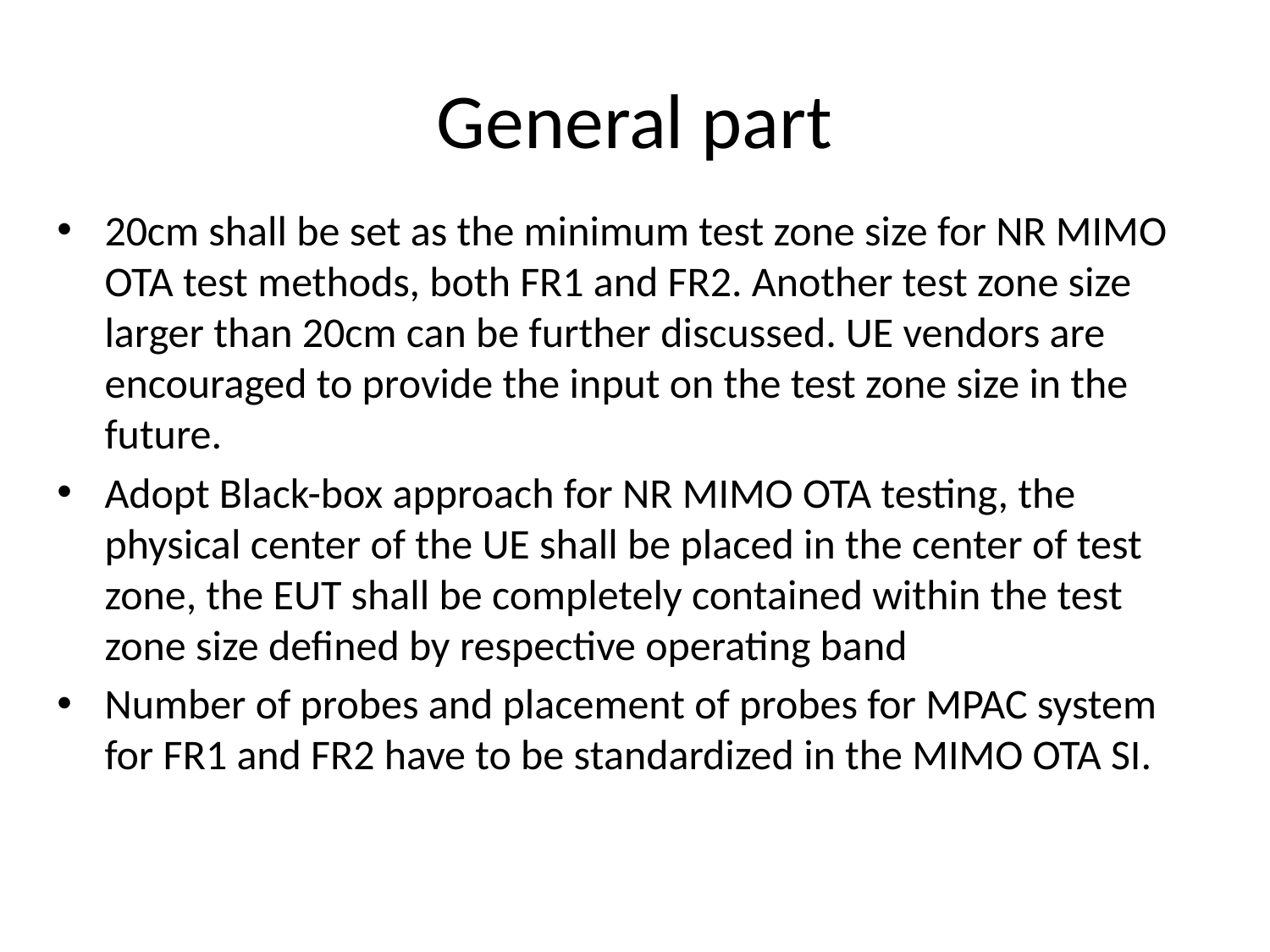

# General part
20cm shall be set as the minimum test zone size for NR MIMO OTA test methods, both FR1 and FR2. Another test zone size larger than 20cm can be further discussed. UE vendors are encouraged to provide the input on the test zone size in the future.
Adopt Black-box approach for NR MIMO OTA testing, the physical center of the UE shall be placed in the center of test zone, the EUT shall be completely contained within the test zone size defined by respective operating band
Number of probes and placement of probes for MPAC system for FR1 and FR2 have to be standardized in the MIMO OTA SI.